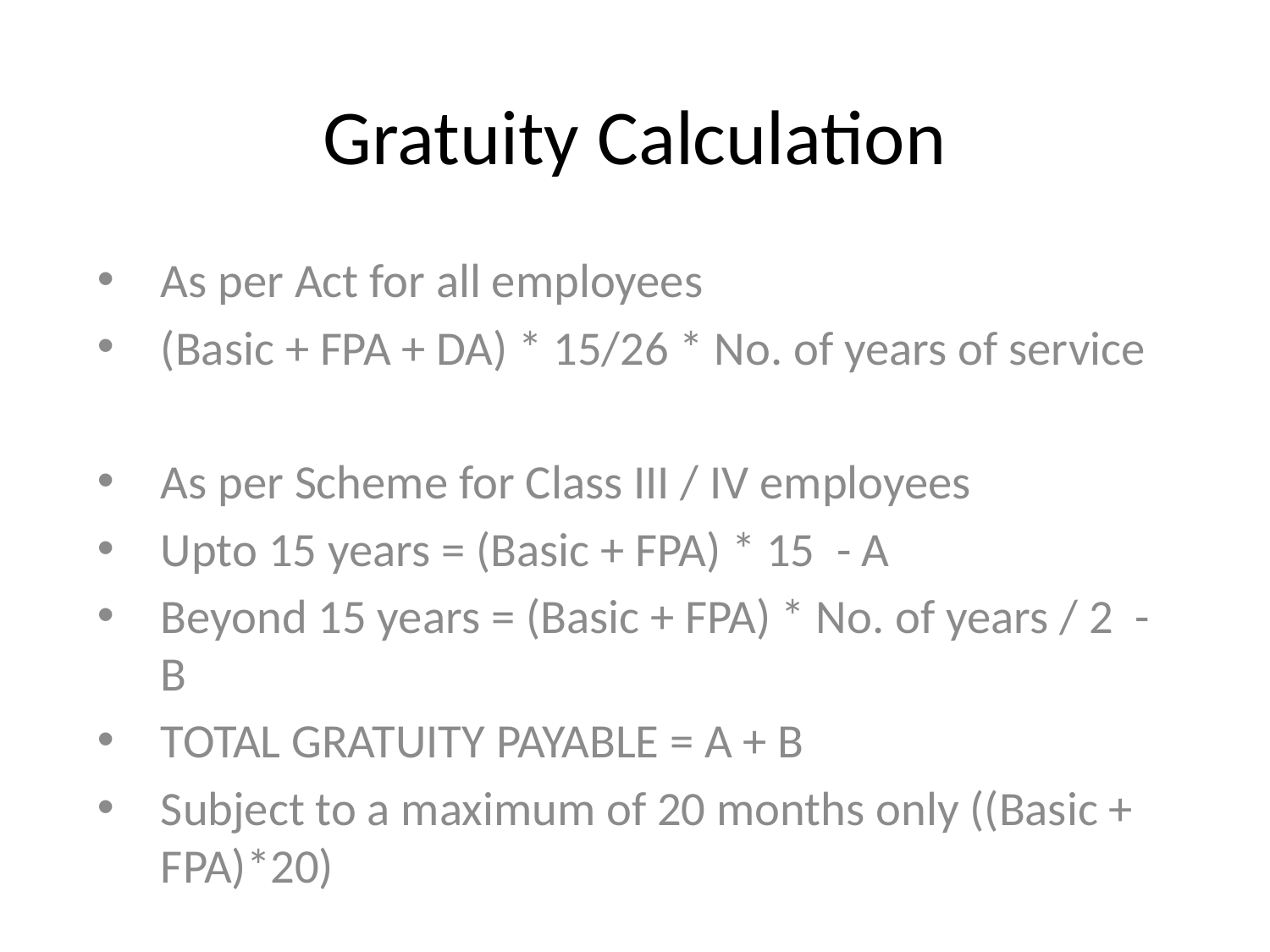

# Gratuity Calculation

As per Act for all employees
(Basic + FPA + DA) * 15/26 * No. of years of service

As per Scheme for Class III / IV employees
Upto 15 years = (Basic + FPA) * 15  - A
Beyond 15 years = (Basic + FPA) * No. of years / 2  - B
TOTAL GRATUITY PAYABLE = A + B
Subject to a maximum of 20 months only ((Basic + FPA)*20)